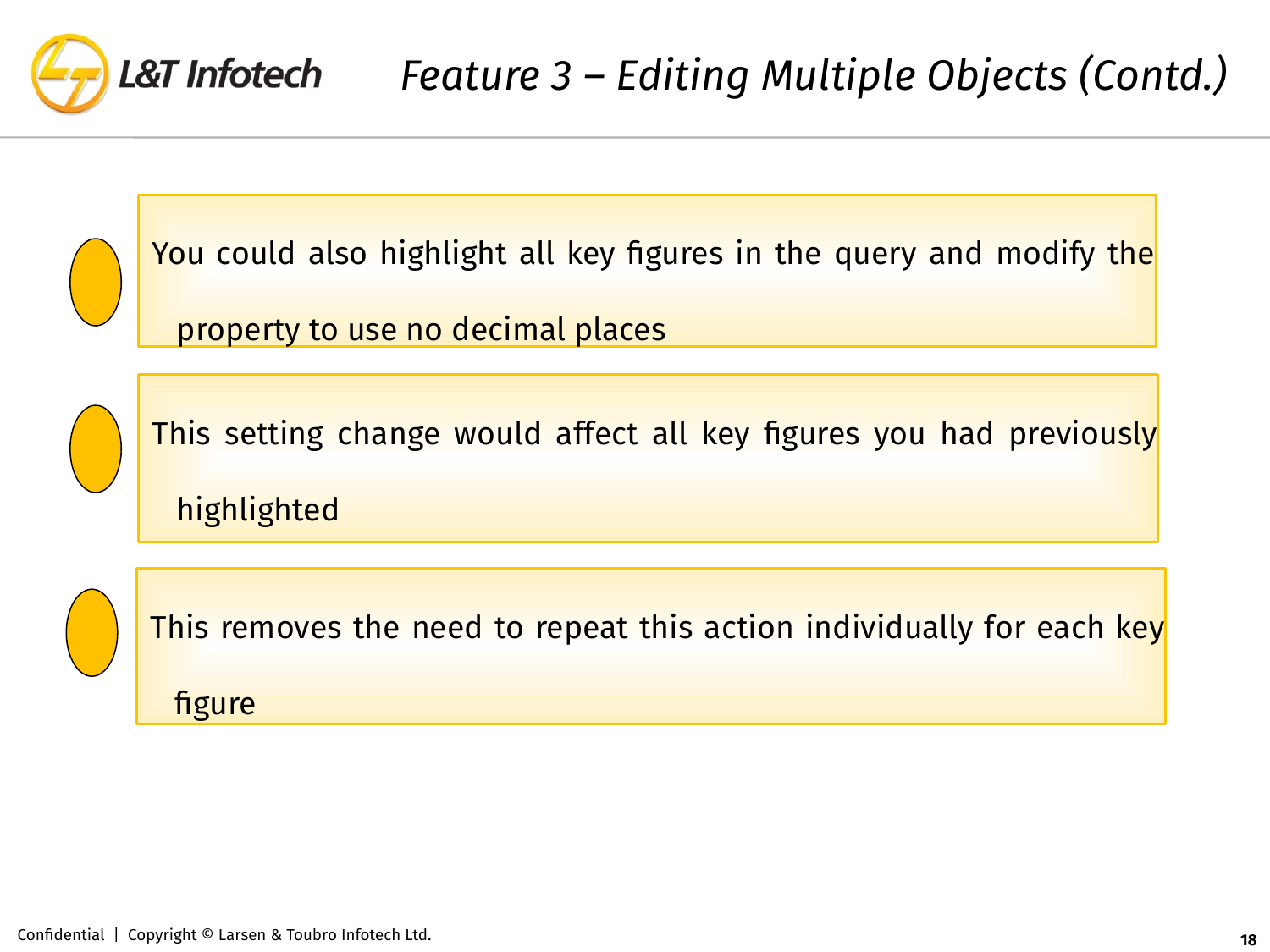

# Feature 3 – Editing Multiple Objects (Contd.)
You could also highlight all key figures in the query and modify the property to use no decimal places

This setting change would affect all key figures you had previously highlighted

This removes the need to repeat this action individually for each key figure

Confidential  |  Copyright © Larsen & Toubro Infotech Ltd.
18